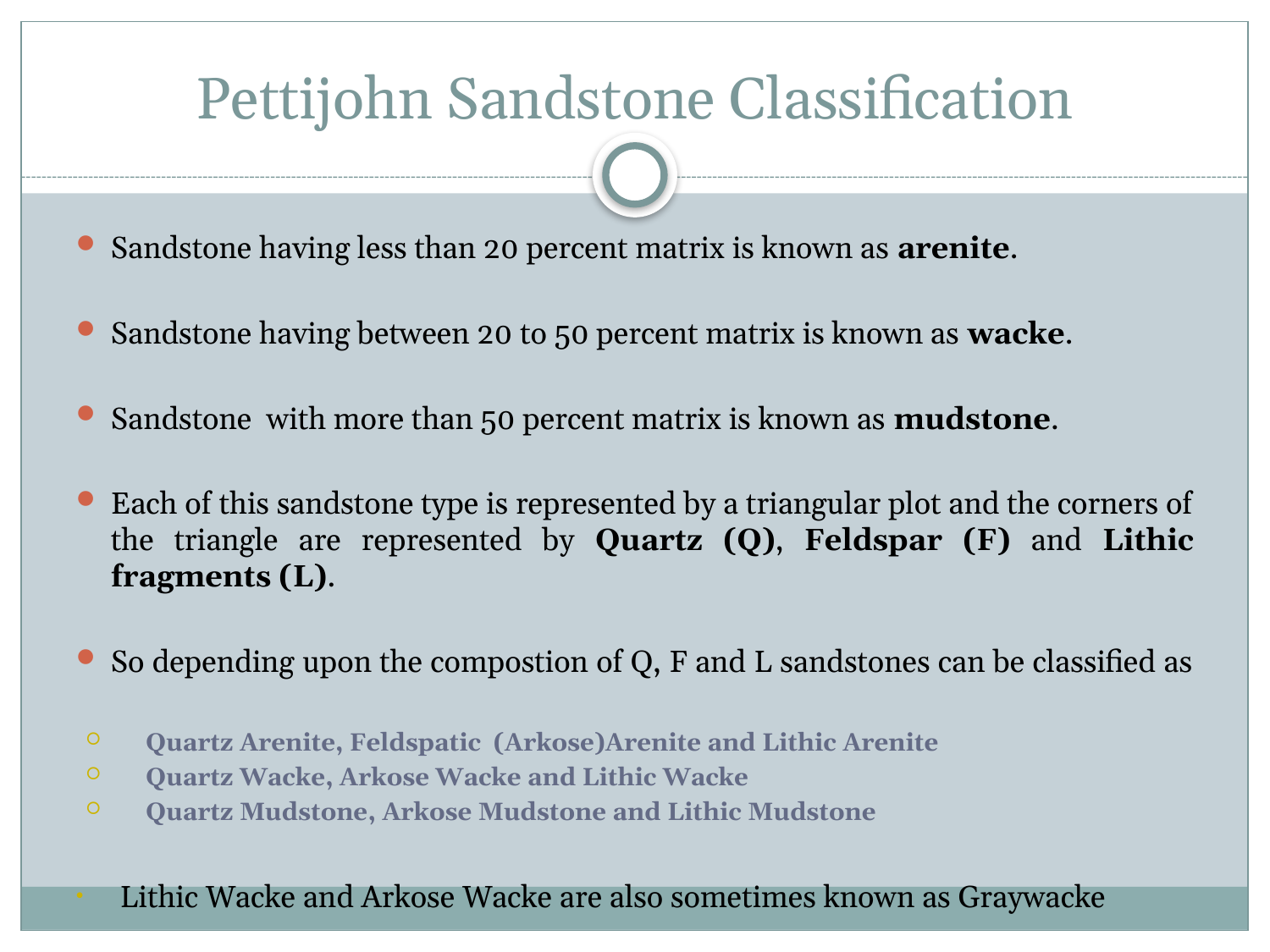

# Pettijohn Sandstone Classification
Sandstone having less than 20 percent matrix is known as arenite.

Sandstone having between 20 to 50 percent matrix is known as wacke.

Sandstone  with more than 50 percent matrix is known as mudstone.

Each of this sandstone type is represented by a triangular plot and the corners of the triangle are represented by Quartz (Q), Feldspar (F) and Lithic fragments (L).

So depending upon the compostion of Q, F and L sandstones can be classified as

Quartz Arenite, Feldspatic  (Arkose)Arenite and Lithic Arenite
Quartz Wacke, Arkose Wacke and Lithic Wacke
Quartz Mudstone, Arkose Mudstone and Lithic Mudstone

Lithic Wacke and Arkose Wacke are also sometimes known as Graywacke